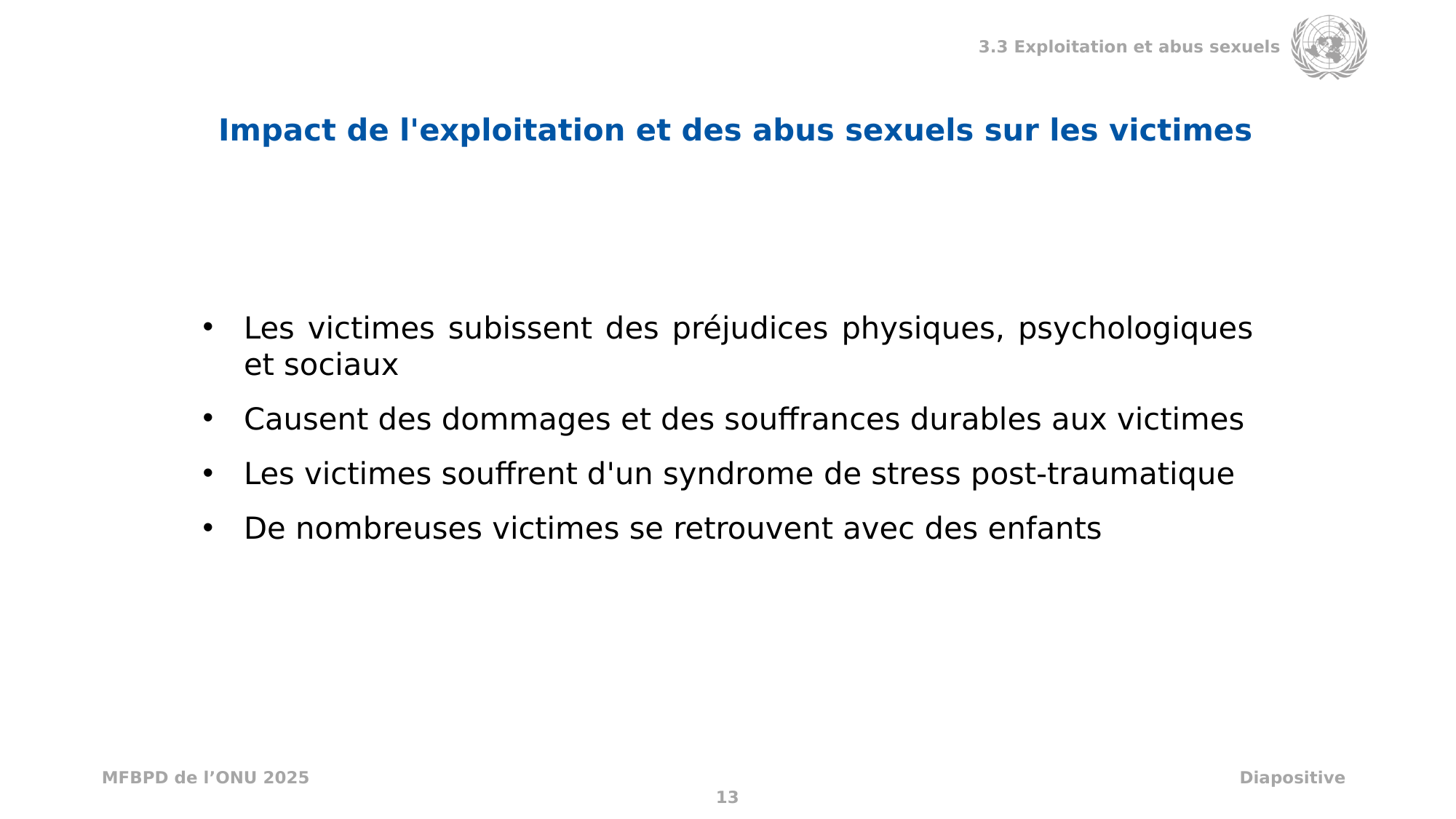

Impact de l'exploitation et des abus sexuels sur les victimes
Les victimes subissent des préjudices physiques, psychologiques et sociaux
Causent des dommages et des souffrances durables aux victimes
Les victimes souffrent d'un syndrome de stress post-traumatique
De nombreuses victimes se retrouvent avec des enfants